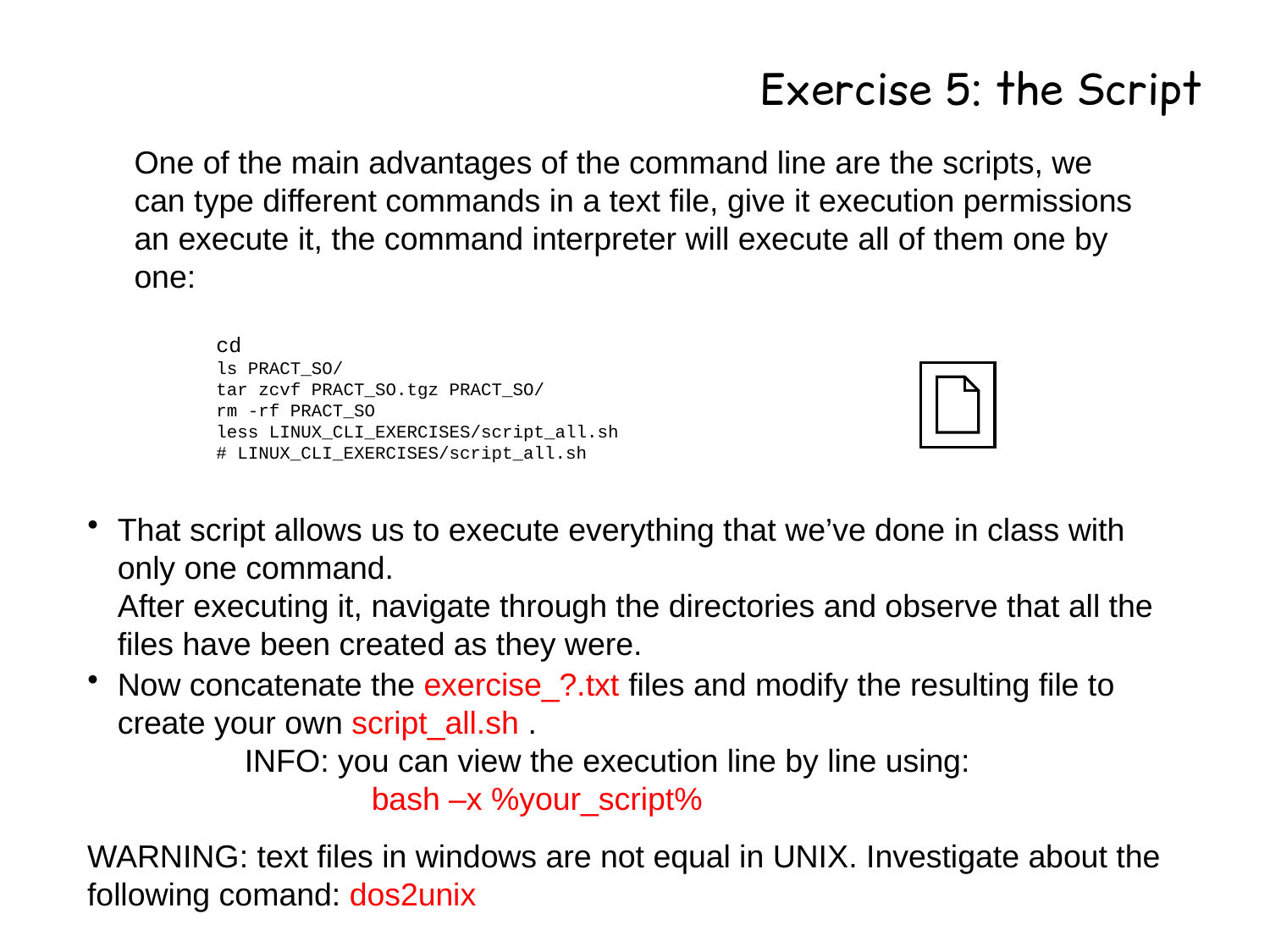

Exercise 5: the Script
One of the main advantages of the command line are the scripts, we can type different commands in a text file, give it execution permissions an execute it, the command interpreter will execute all of them one by one:
cd
ls PRACT_SO/
tar zcvf PRACT_SO.tgz PRACT_SO/
rm -rf PRACT_SO
less LINUX_CLI_EXERCISES/script_all.sh
# LINUX_CLI_EXERCISES/script_all.sh

That script allows us to execute everything that we’ve done in class with only one command.
After executing it, navigate through the directories and observe that all the files have been created as they were.
Now concatenate the exercise_?.txt files and modify the resulting file to create your own script_all.sh .
	INFO: you can view the execution line by line using:
		bash –x %your_script%
WARNING: text files in windows are not equal in UNIX. Investigate about the following comand: dos2unix